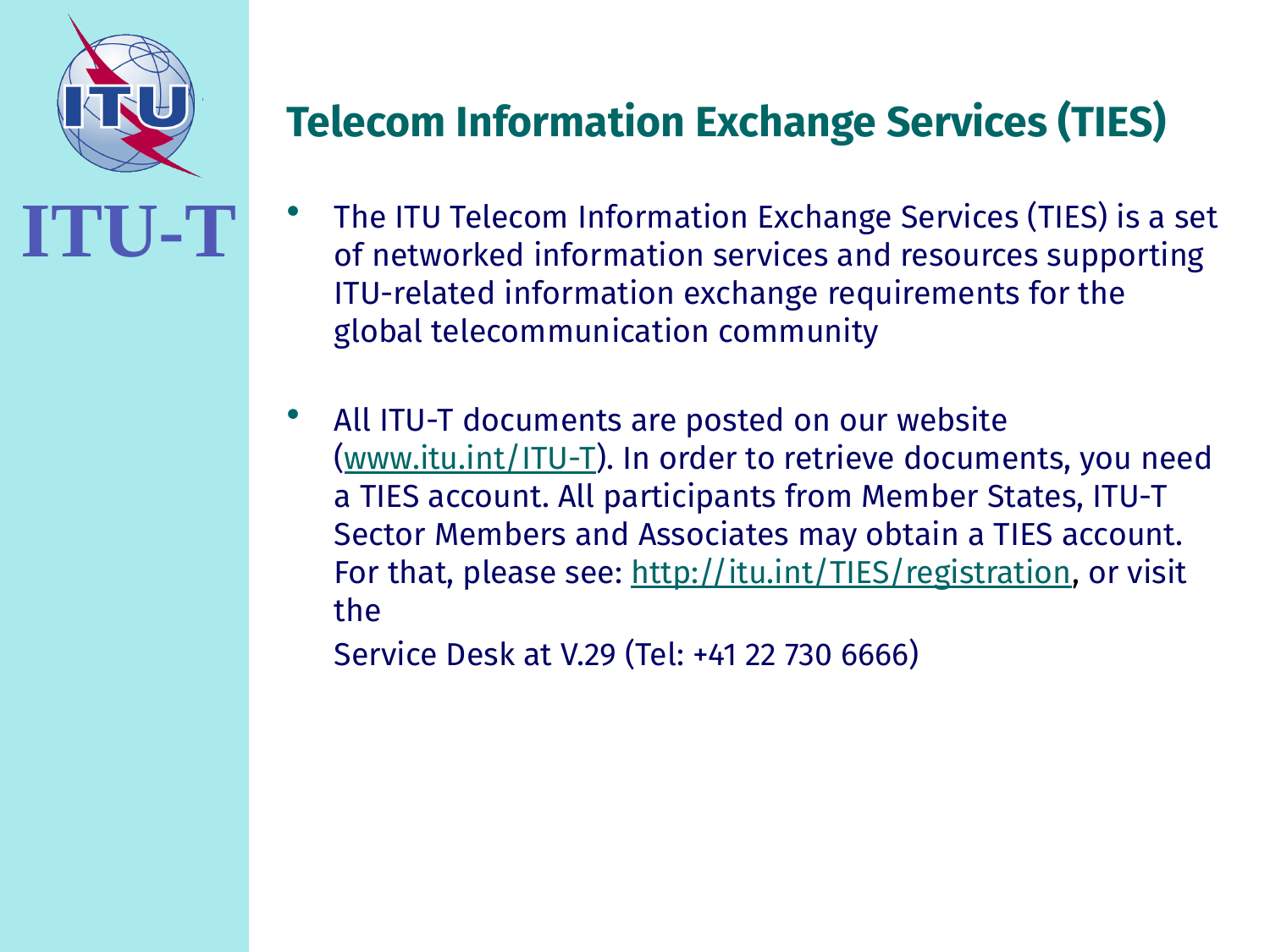

Telecom Information Exchange Services (TIES)

The ITU Telecom Information Exchange Services (TIES) is a set of networked information services and resources supporting ITU-related information exchange requirements for the global telecommunication community

All ITU-T documents are posted on our website
(www.itu.int/ITU-T). In order to retrieve documents, you need a TIES account. All participants from Member States, ITU-T Sector Members and Associates may obtain a TIES account. For that, please see: http://itu.int/TIES/registration, or visit the
	Service Desk at V.29 (Tel: +41 22 730 6666)